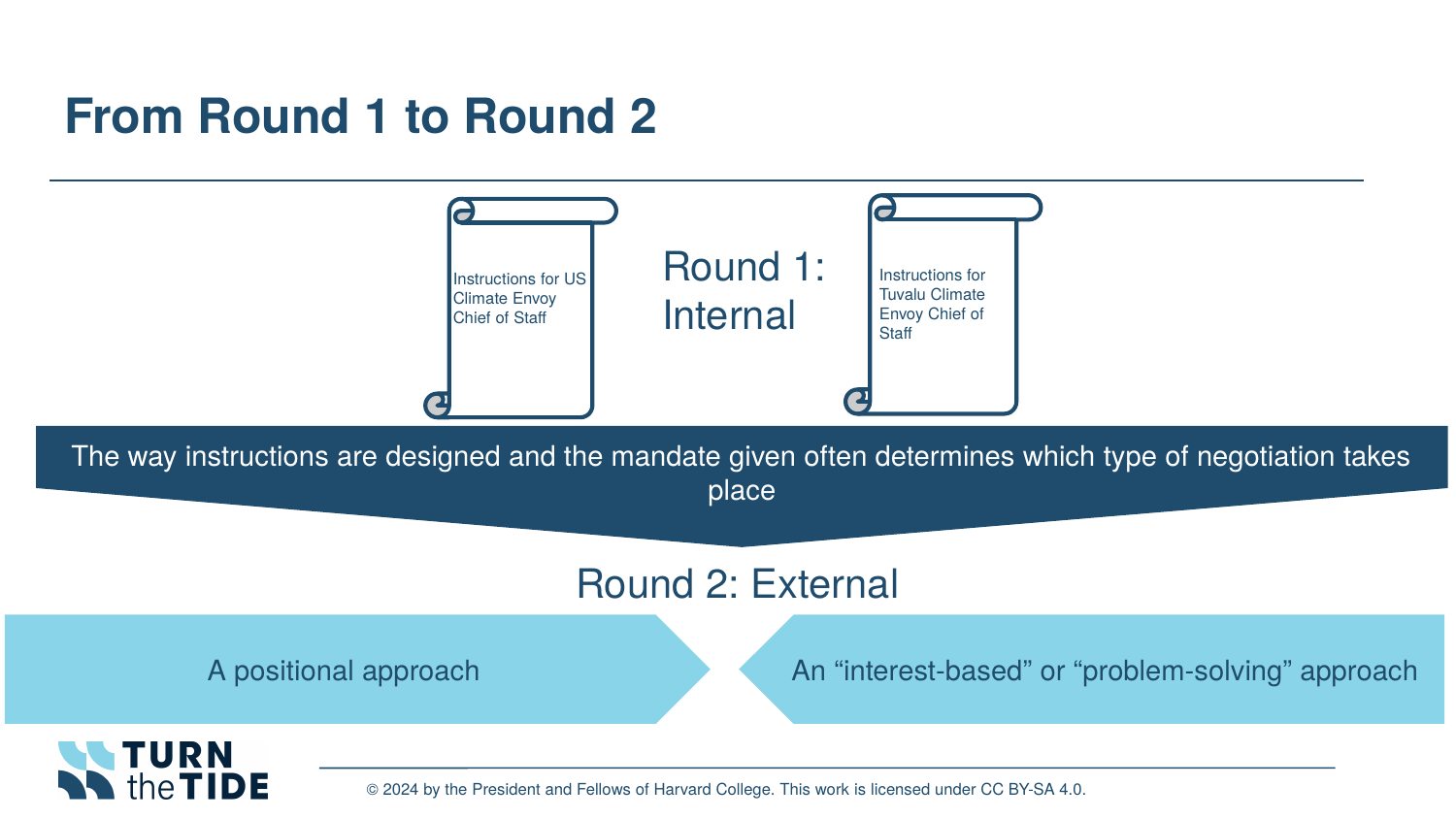

The way instructions are designed and the mandate given often determines which type of negotiation takes place
# From Round 1 to Round 2

Round 1:
Internal
Instructions for Tuvalu Climate Envoy Chief of Staff
Instructions for US Climate Envoy Chief of Staff
Round 2: External
A positional approach
An “interest-based” or “problem-solving” approach